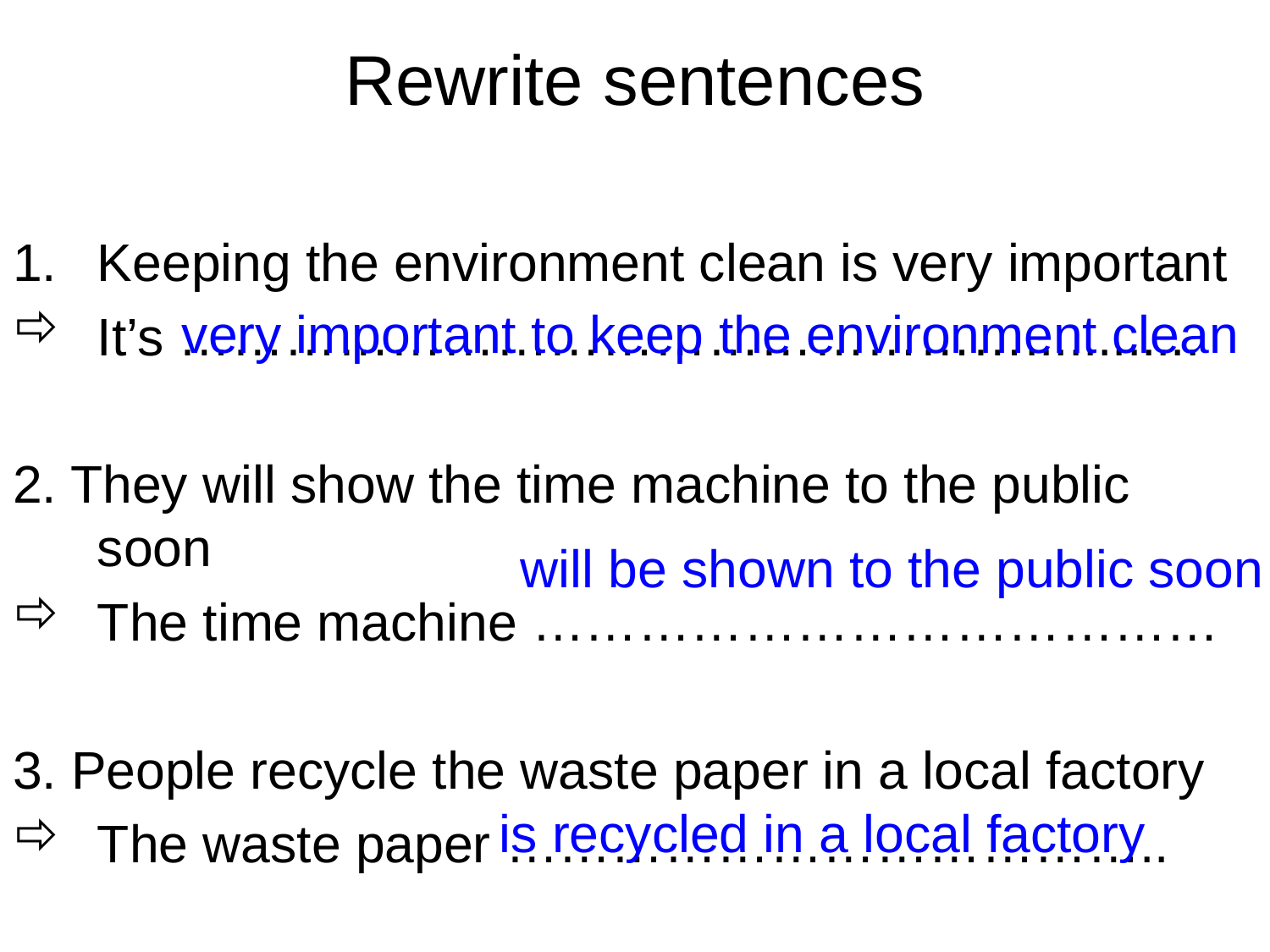

# Rewrite sentences
Keeping the environment clean is very important
It’s …………………………………………............

2. They will show the time machine to the public soon
The time machine …………………………………

3. People recycle the waste paper in a local factory
The waste paper ………………………………..

very important to keep the environment clean
will be shown to the public soon
is recycled in a local factory